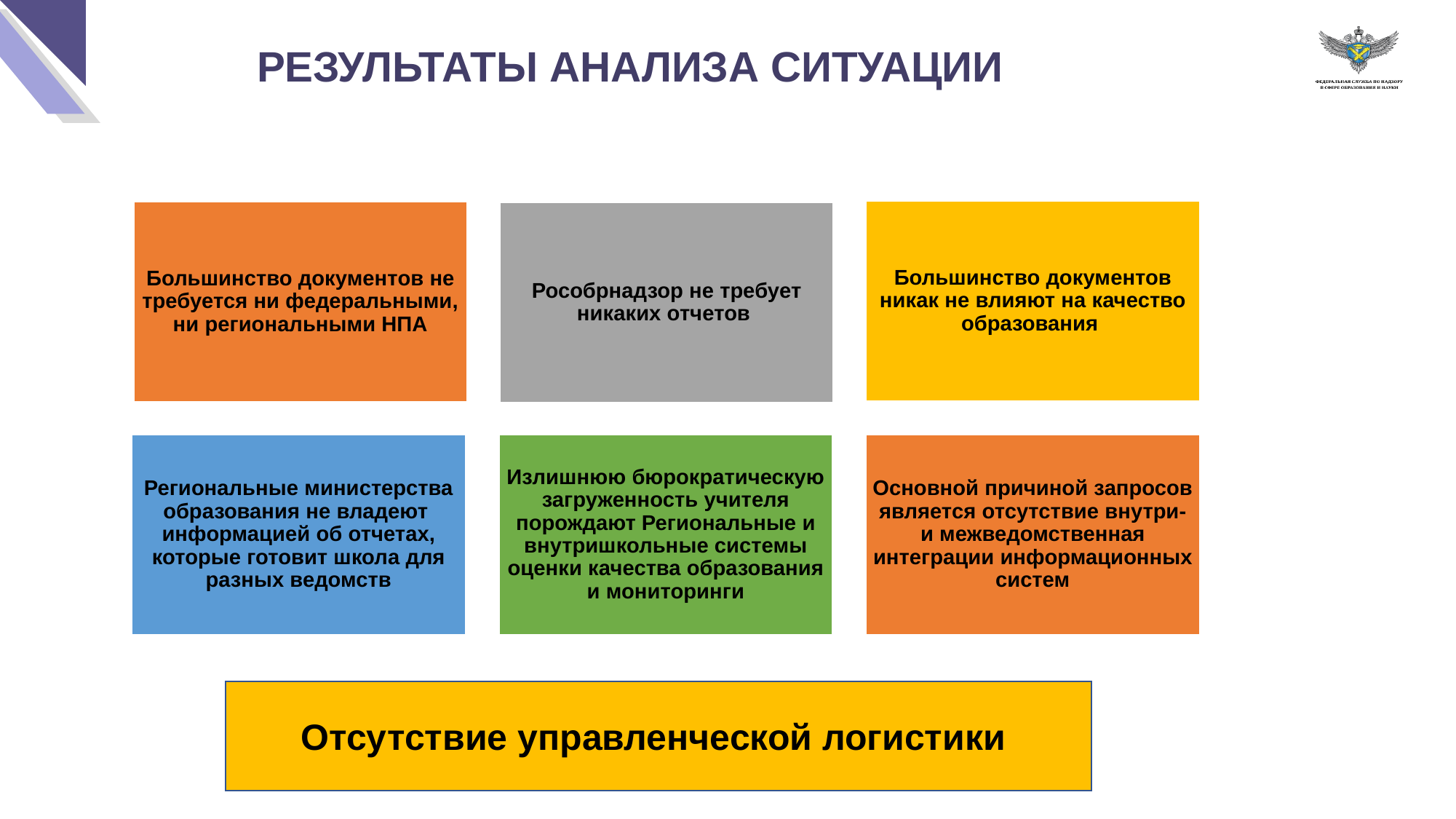

РЕЗУЛЬТАТЫ АНАЛИЗА СИТУАЦИИ
Большинство документов не требуется ни федеральными, ни региональными НПА
Рособрнадзор не требует никаких отчетов
Большинство документов никак не влияют на качество образования
Региональные министерства образования не владеют  информацией об отчетах, которые готовит школа для разных ведомств
Излишнюю бюрократическую загруженность учителя порождают Региональные и внутришкольные системы оценки качества образования и мониторинги
Основной причиной запросов является отсутствие внутри- и межведомственная интеграции информационных систем
Отсутствие управленческой логистики